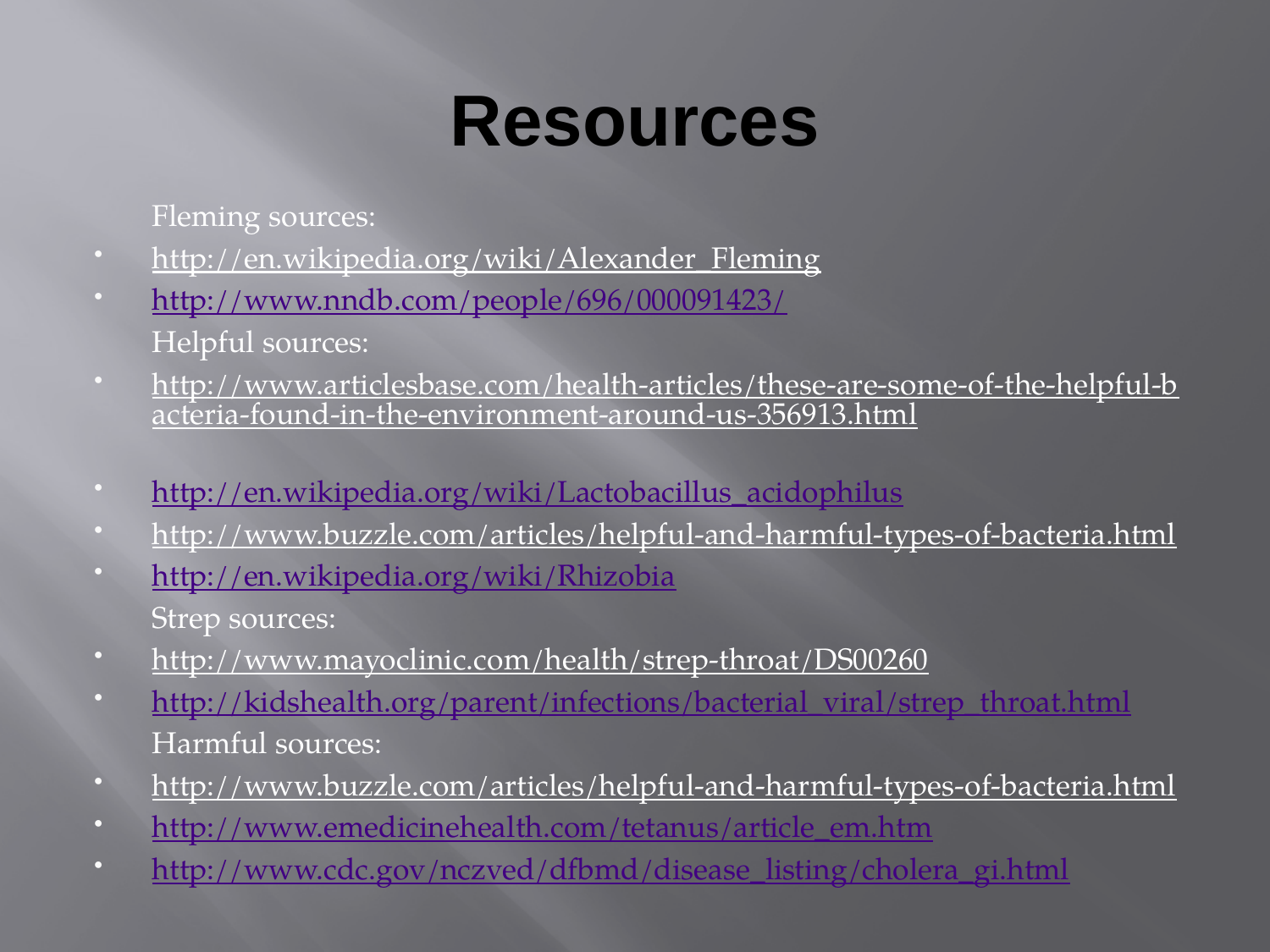

# Resources
	Fleming sources:
http://en.wikipedia.org/wiki/Alexander_Fleming
http://www.nndb.com/people/696/000091423/
	Helpful sources:
http://www.articlesbase.com/health-articles/these-are-some-of-the-helpful-bacteria-found-in-the-environment-around-us-356913.html
http://en.wikipedia.org/wiki/Lactobacillus_acidophilus
http://www.buzzle.com/articles/helpful-and-harmful-types-of-bacteria.html
http://en.wikipedia.org/wiki/Rhizobia
	Strep sources:
http://www.mayoclinic.com/health/strep-throat/DS00260
http://kidshealth.org/parent/infections/bacterial_viral/strep_throat.html
	Harmful sources:
http://www.buzzle.com/articles/helpful-and-harmful-types-of-bacteria.html
http://www.emedicinehealth.com/tetanus/article_em.htm
http://www.cdc.gov/nczved/dfbmd/disease_listing/cholera_gi.html